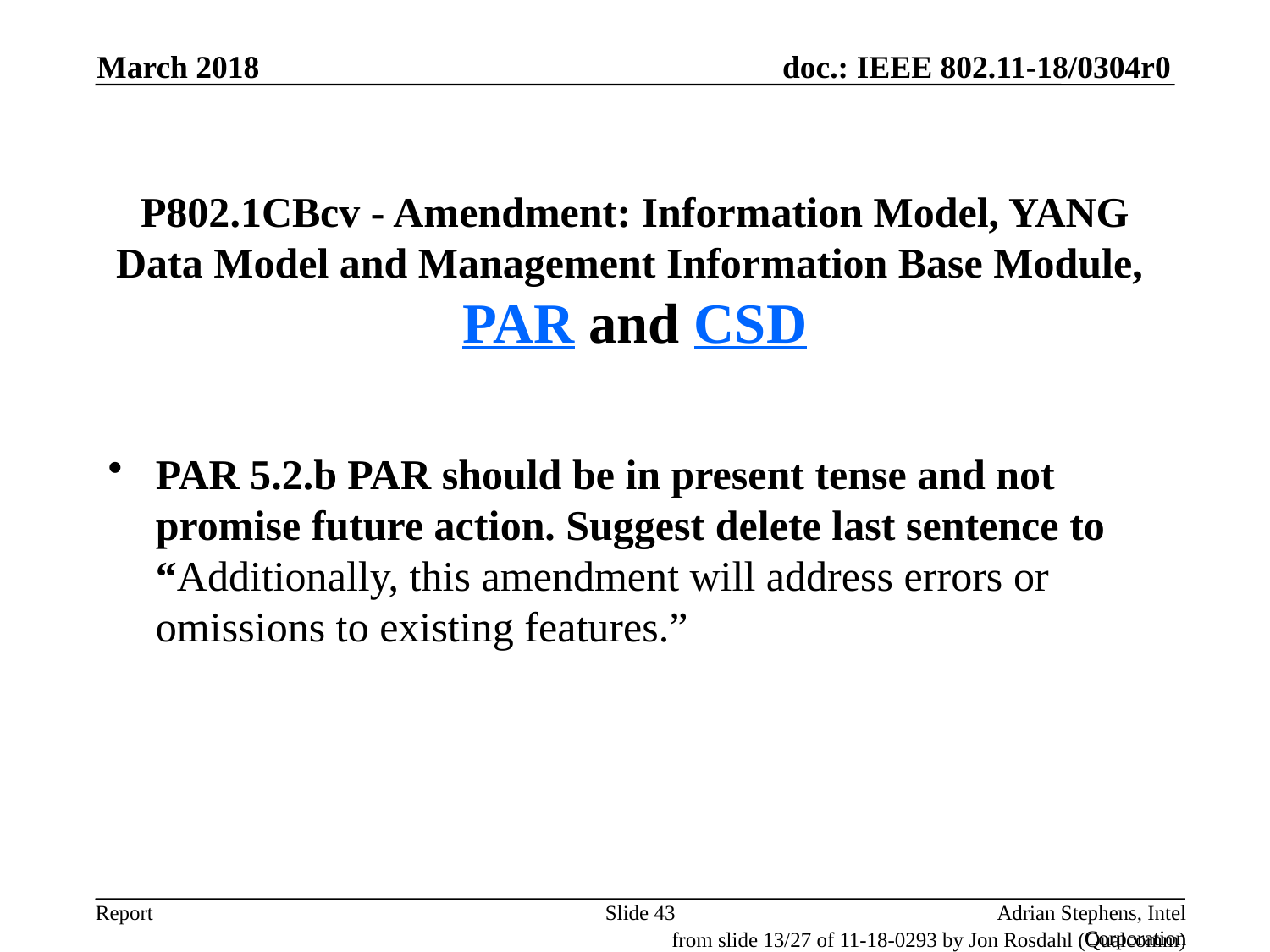

March 2018
# P802.1CBcv - Amendment: Information Model, YANG Data Model and Management Information Base Module, PAR and CSD
PAR 5.2.b PAR should be in present tense and not promise future action. Suggest delete last sentence to “Additionally, this amendment will address errors or omissions to existing features.”
Slide 43
Adrian Stephens, Intel Corporation
from slide 13/27 of 11-18-0293 by Jon Rosdahl (Qualcomm)